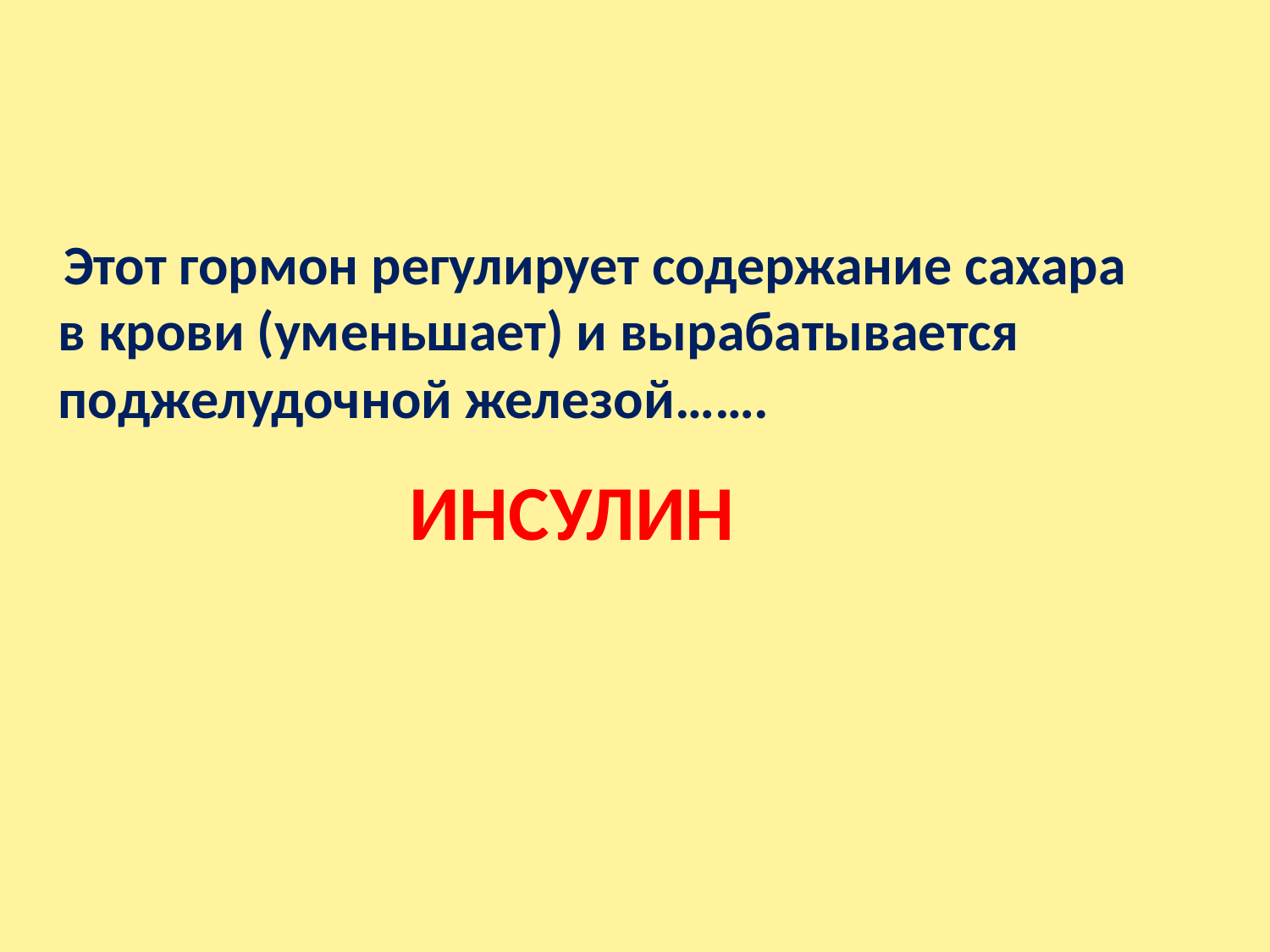

Этот гормон регулирует содержание сахара в крови (уменьшает) и вырабатывается поджелудочной железой…….

ИНСУЛИН